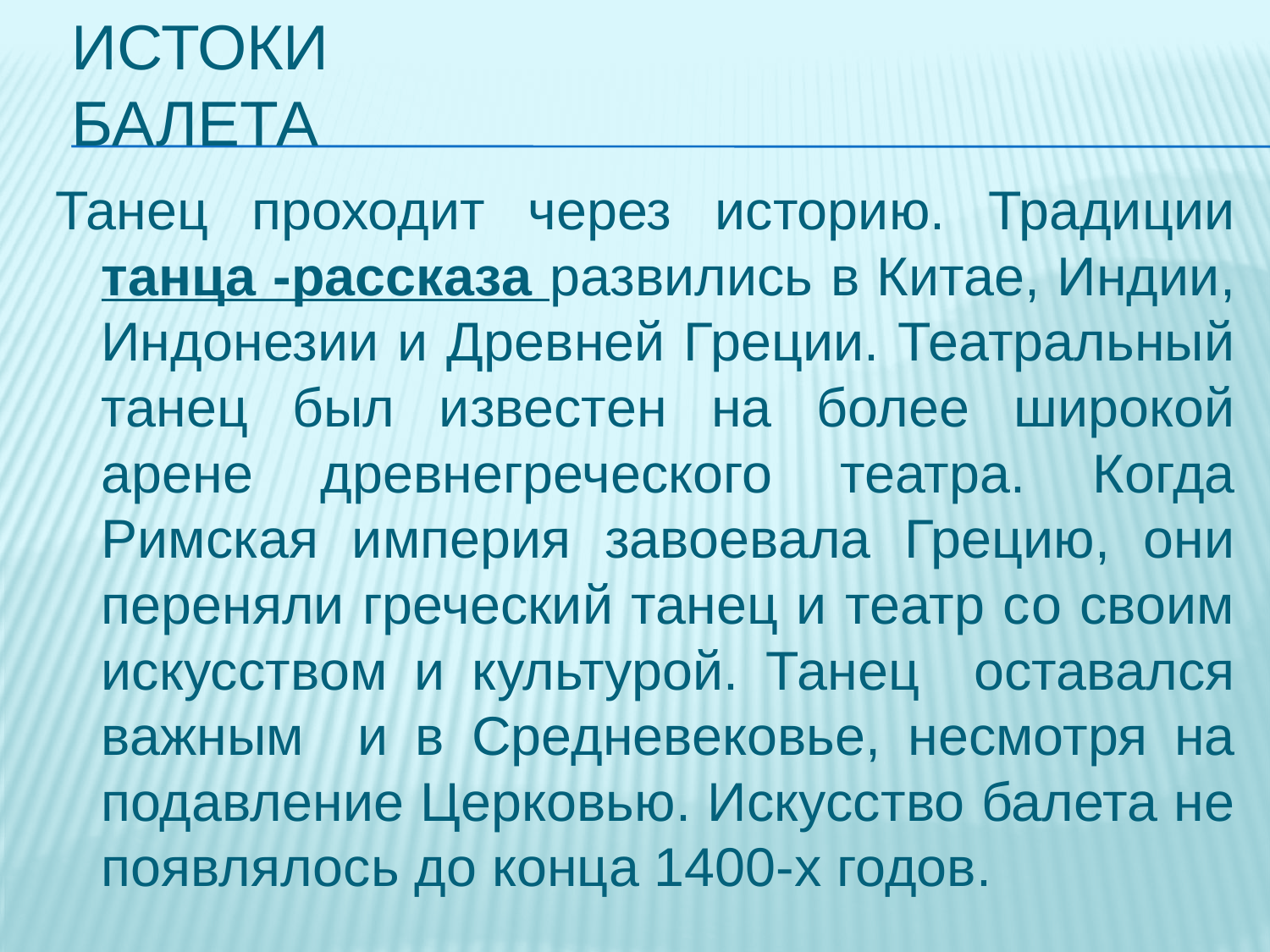

# Истоки балета
Танец проходит через историю. Традиции танца -рассказа развились в Китае, Индии, Индонезии и Древней Греции. Театральный танец был известен на более широкой арене древнегреческого театра. Когда Римская империя завоевала Грецию, они переняли греческий танец и театр со своим искусством и культурой. Танец  оставался важным  и в Средневековье, несмотря на подавление Церковью. Искусство балета не появлялось до конца 1400-х годов.